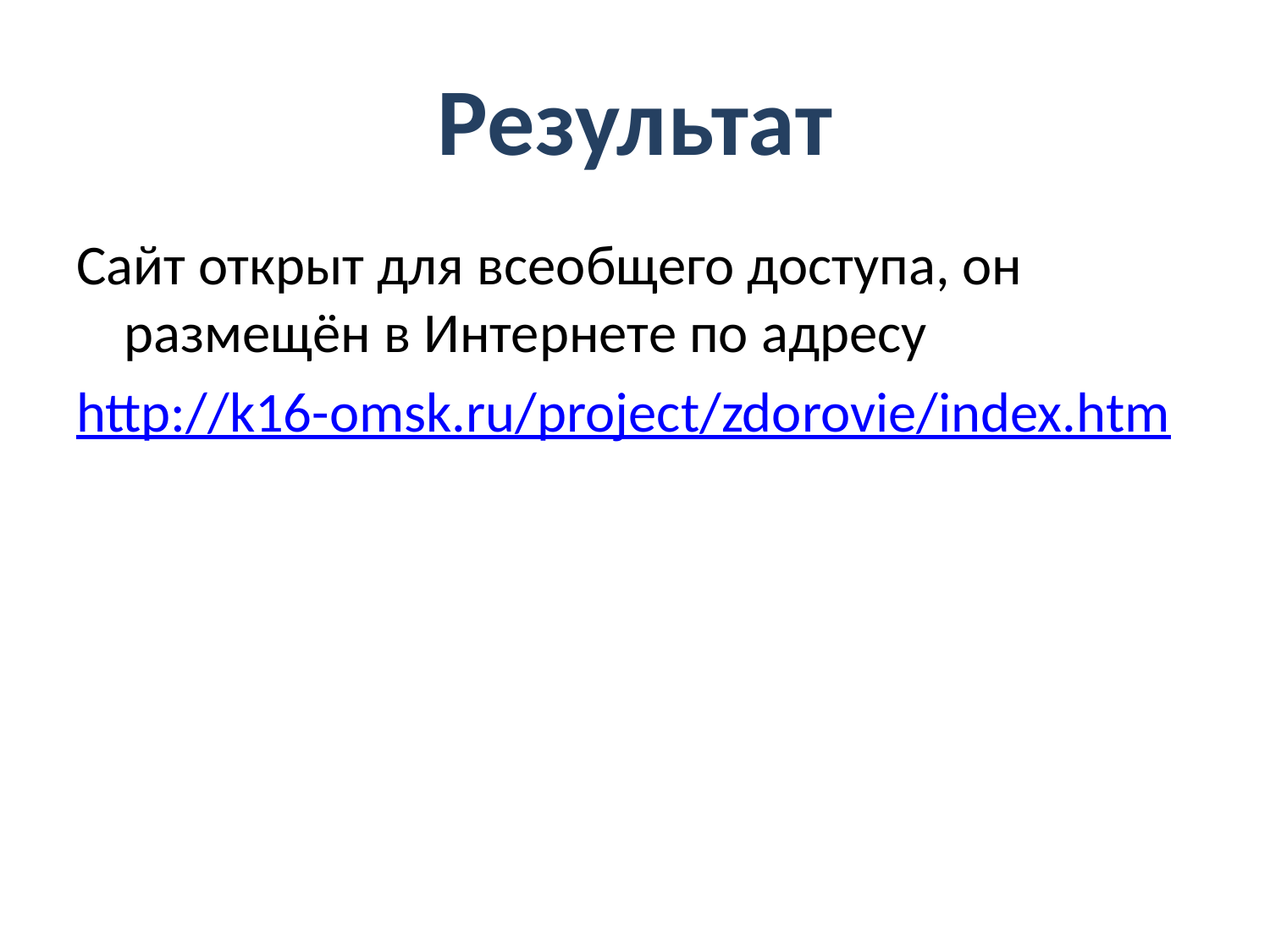

# Результат
Сайт открыт для всеобщего доступа, он размещён в Интернете по адресу
http://k16-omsk.ru/project/zdorovie/index.htm